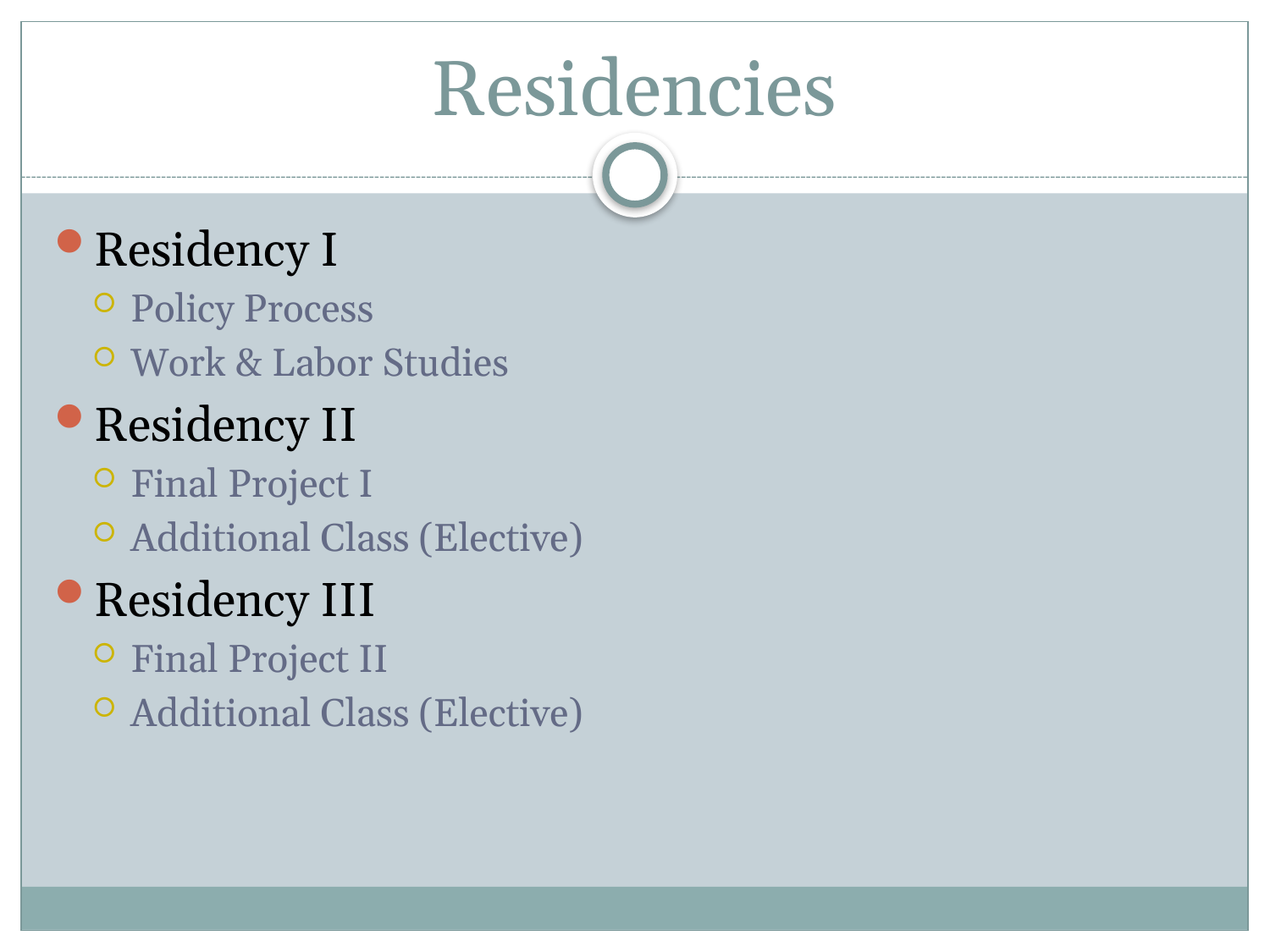

# Residencies
Residency I
Policy Process
Work & Labor Studies
Residency II
Final Project I
Additional Class (Elective)
Residency III
Final Project II
Additional Class (Elective)